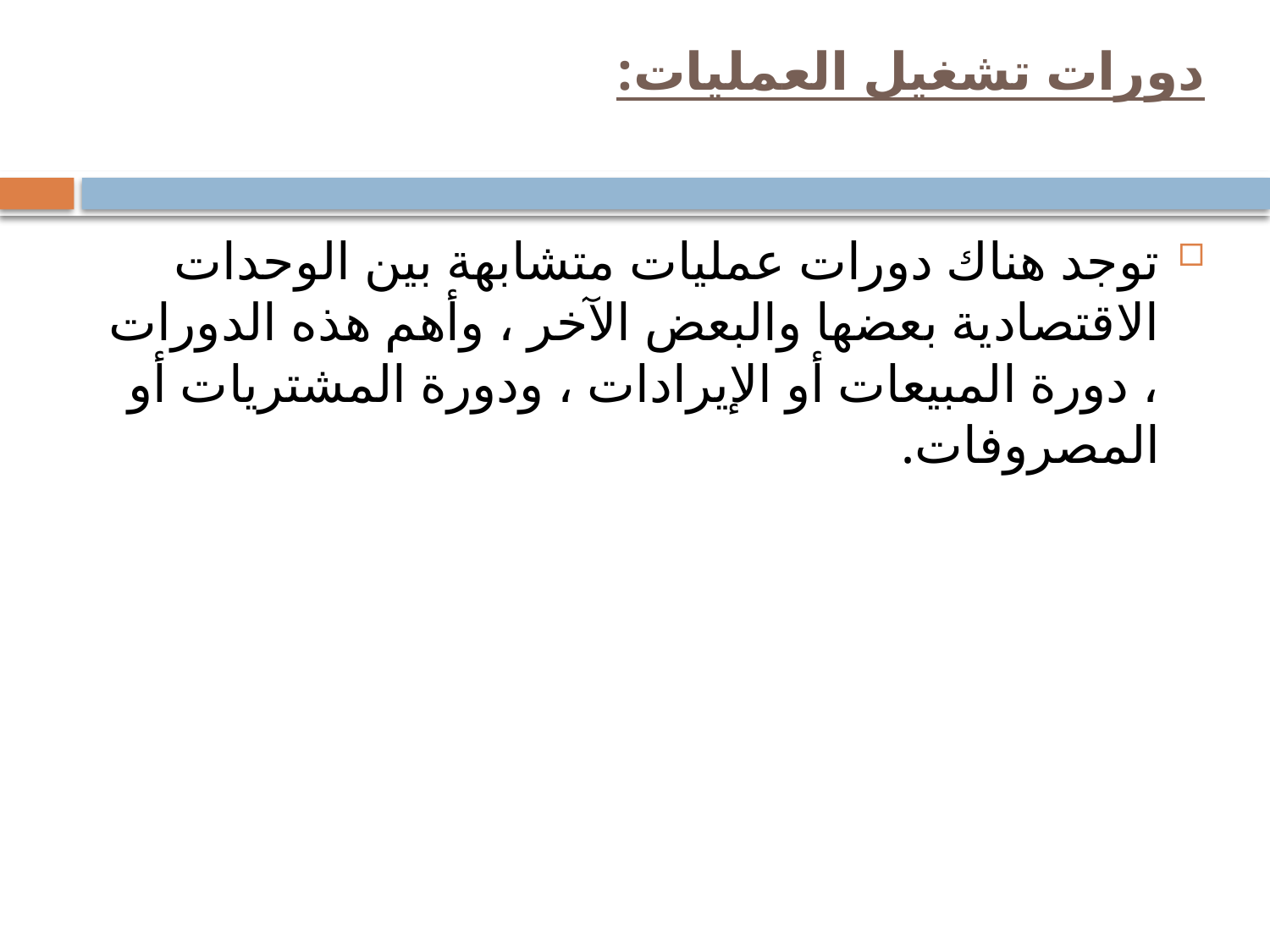

# دورات تشغيل العمليات:
توجد هناك دورات عمليات متشابهة بين الوحدات الاقتصادية بعضها والبعض الآخر ، وأهم هذه الدورات ، دورة المبيعات أو الإيرادات ، ودورة المشتريات أو المصروفات.